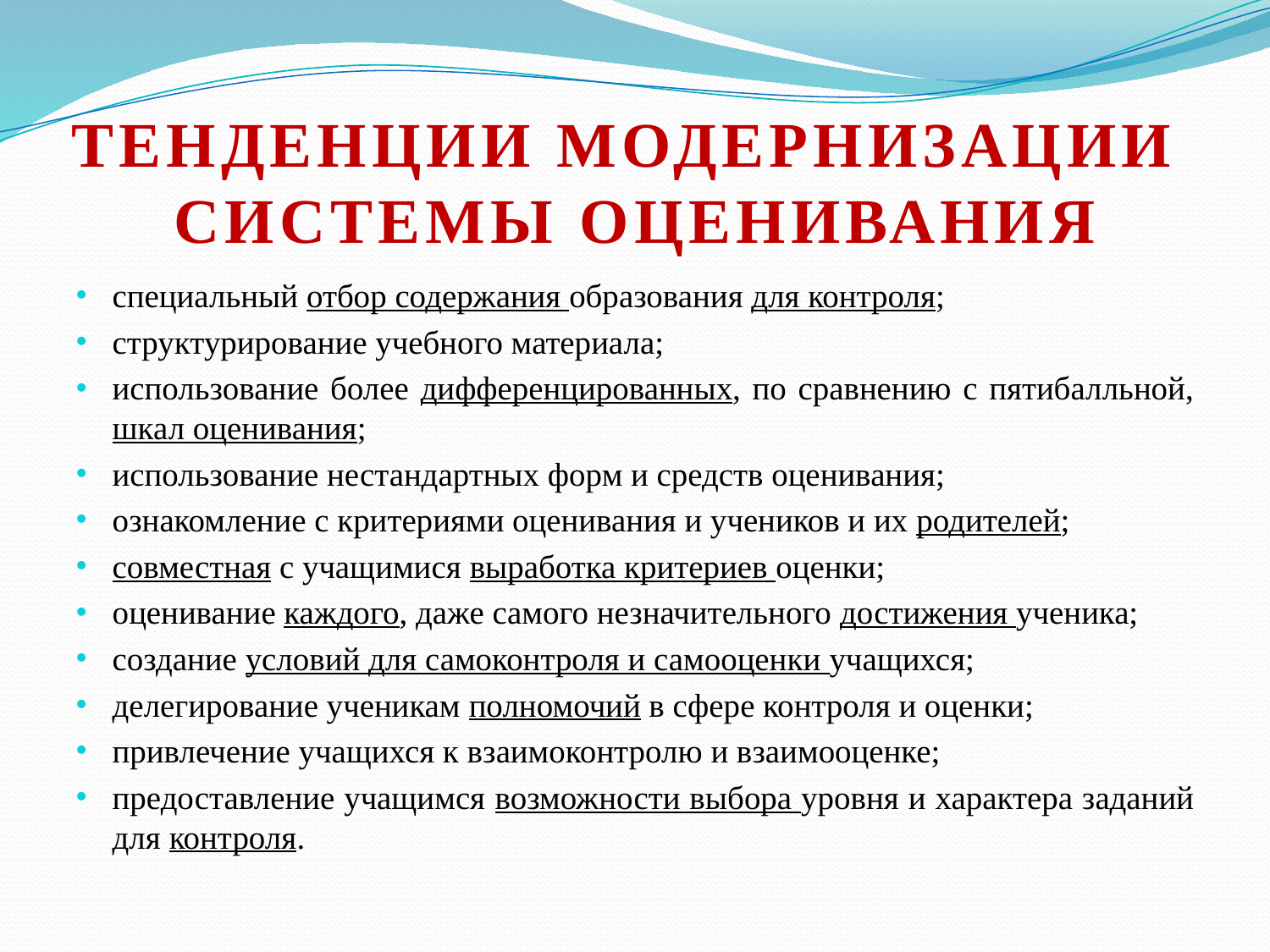

# ТЕНДЕНЦИИ МОДЕРНИЗАЦИИ СИСТЕМЫ ОЦЕНИВАНИЯ
специальный отбор содержания образования для контроля;
структурирование учебного материала;
использование более дифференцированных, по сравнению с пятибалльной, шкал оценивания;
использование нестандартных форм и средств оценивания;
ознакомление с критериями оценивания и учеников и их родителей;
совместная с учащимися выработка критериев оценки;
оценивание каждого, даже самого незначительного достижения ученика;
создание условий для самоконтроля и самооценки учащихся;
делегирование ученикам полномочий в сфере контроля и оценки;
привлечение учащихся к взаимоконтролю и взаимооценке;
предоставление учащимся возможности выбора уровня и характера заданий для контроля.